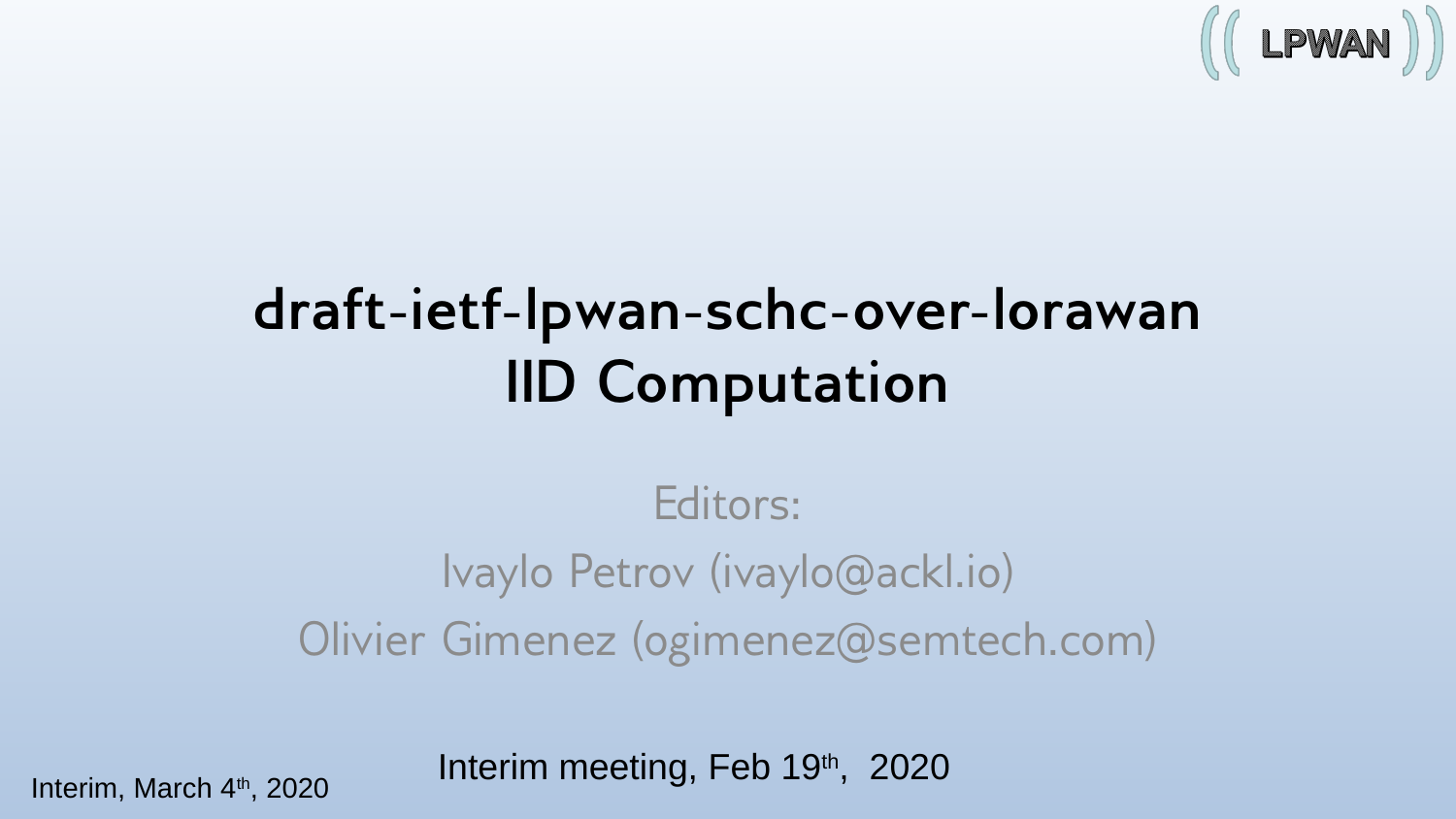

# draft-ietf-lpwan-schc-over-lorawan IID Computation
Editors:
Ivaylo Petrov (ivaylo@ackl.io)
Olivier Gimenez (ogimenez@semtech.com)
Interim meeting, Feb 19th,  2020